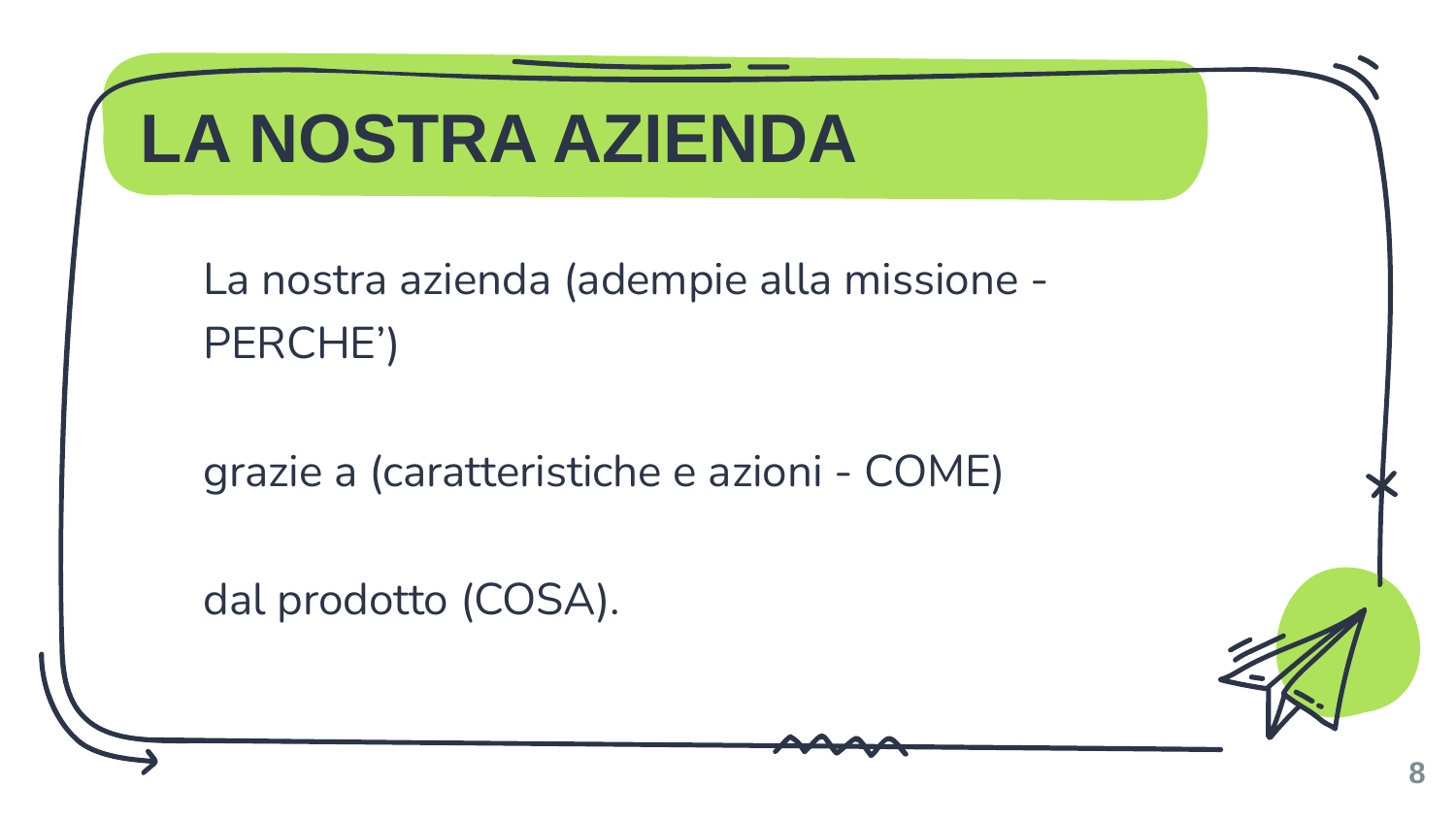

# LA NOSTRA AZIENDA
La nostra azienda (adempie alla missione - PERCHE’)

grazie a (caratteristiche e azioni - COME)

dal prodotto (COSA).

8